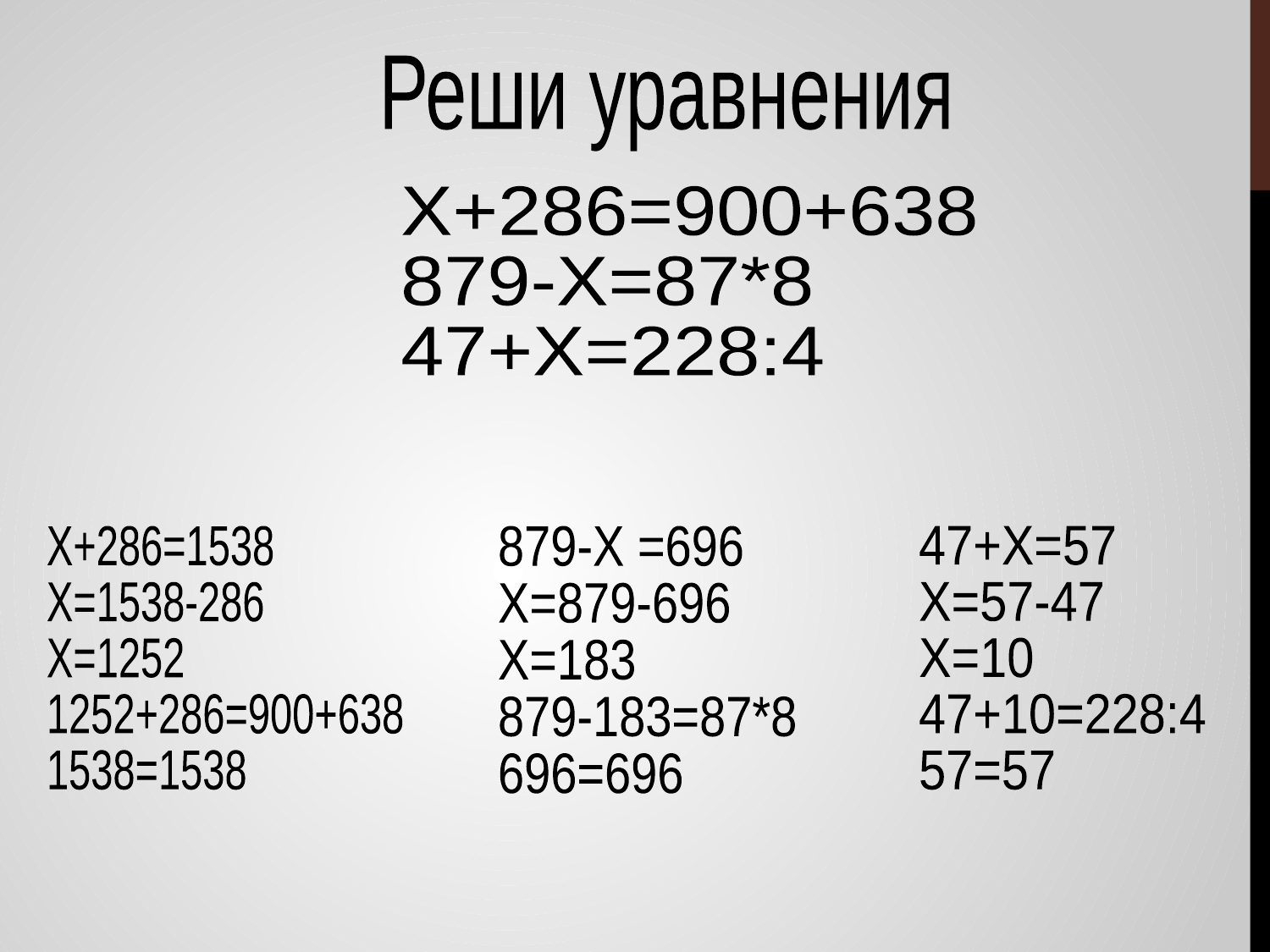

Реши уравнения
Х+286=900+638
879-Х=87*8
47+Х=228:4
Х+286=1538
Х=1538-286
Х=1252
1252+286=900+638
1538=1538
879-Х =696
Х=879-696
Х=183
879-183=87*8
696=696
47+Х=57
Х=57-47
Х=10
47+10=228:4
57=57